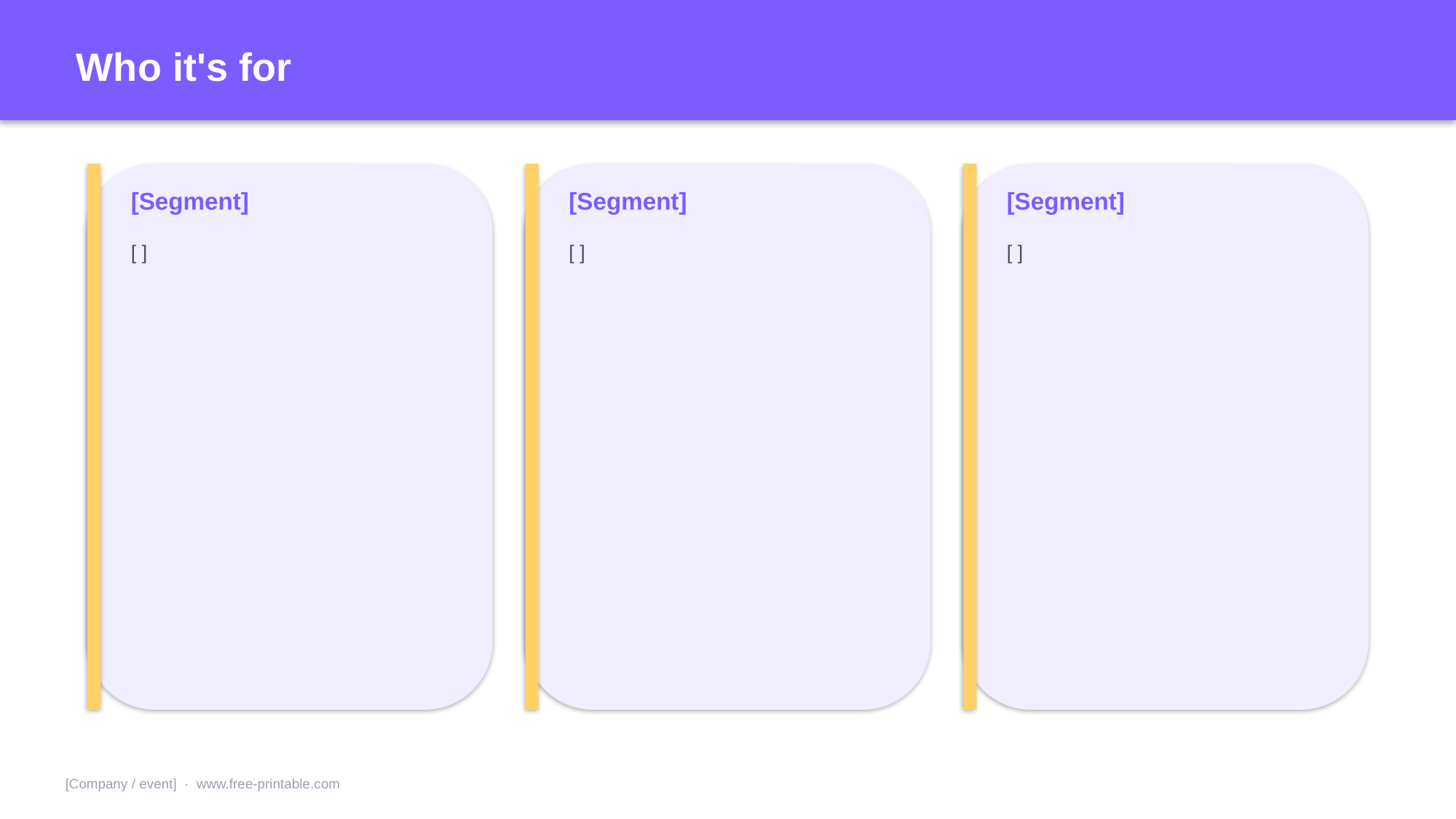

Who it's for

[Segment]
[Segment]
[Segment]
[ ]
[ ]
[ ]
[Company / event]  ·  www.free-printable.com